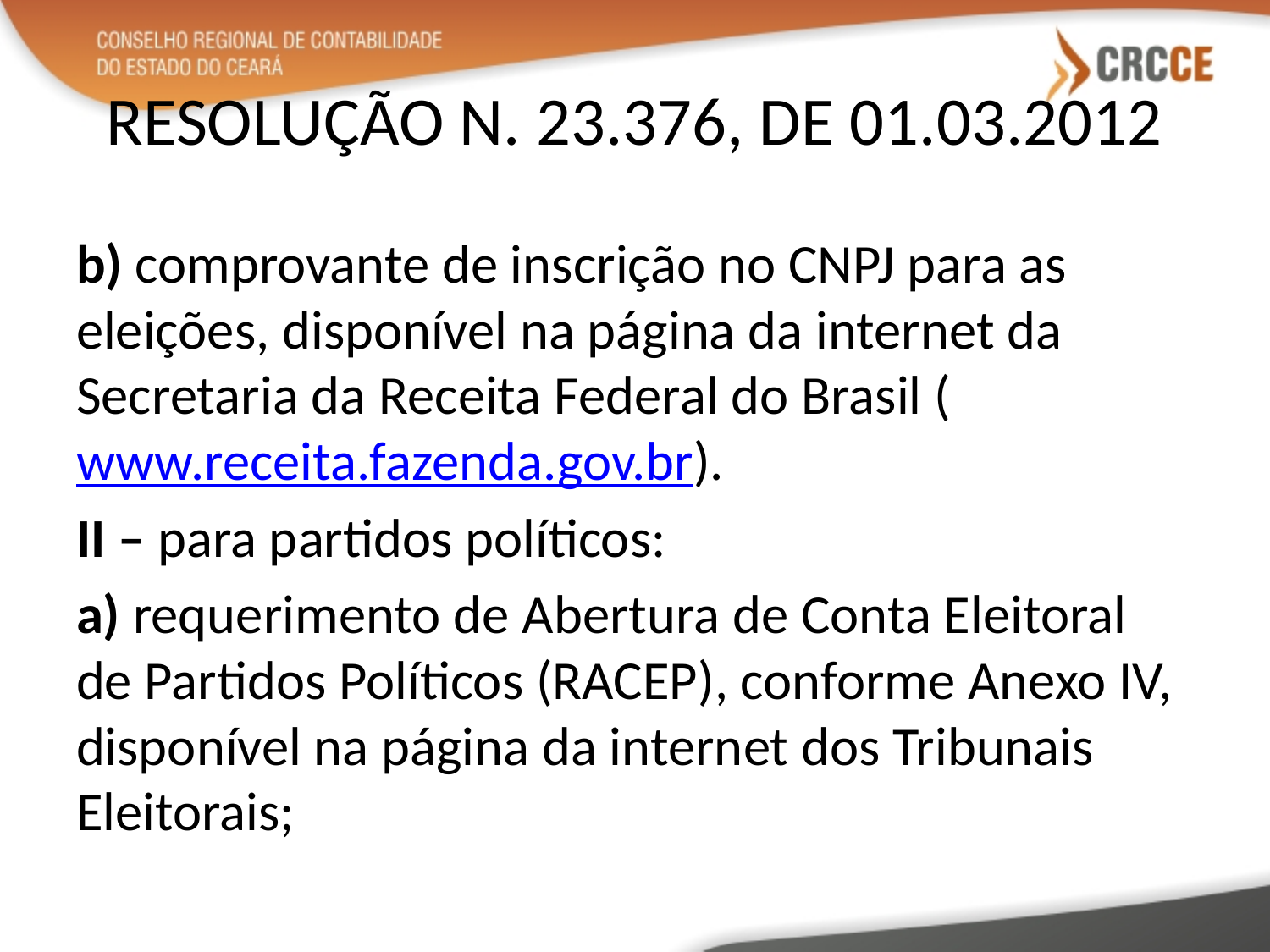

# RESOLUÇÃO N. 23.376, DE 01.03.2012
b) comprovante de inscrição no CNPJ para as eleições, disponível na página da internet da Secretaria da Receita Federal do Brasil (www.receita.fazenda.gov.br).
II – para partidos políticos:
a) requerimento de Abertura de Conta Eleitoral de Partidos Políticos (RACEP), conforme Anexo IV, disponível na página da internet dos Tribunais Eleitorais;